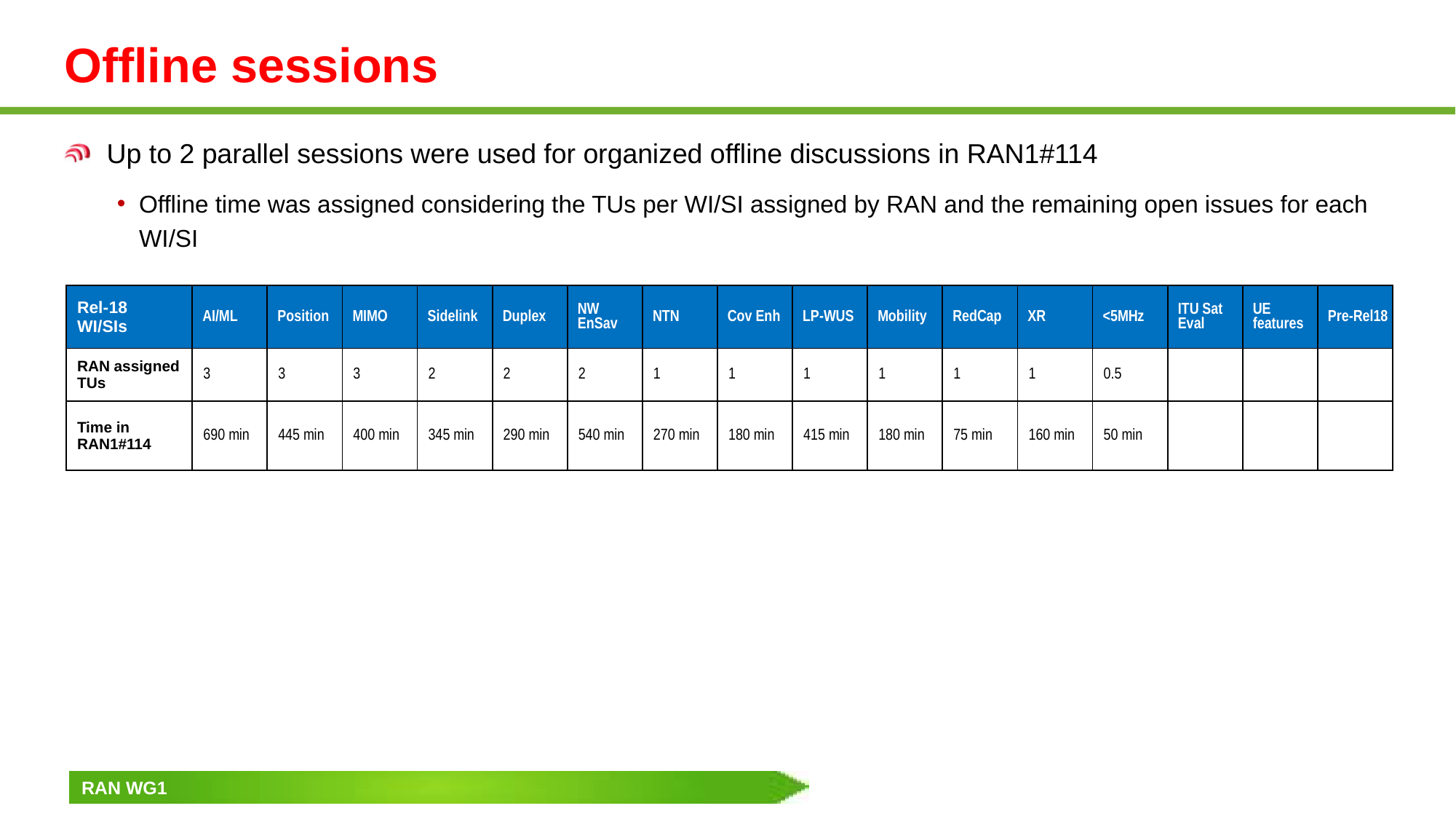

# Offline sessions
Up to 2 parallel sessions were used for organized offline discussions in RAN1#114
Offline time was assigned considering the TUs per WI/SI assigned by RAN and the remaining open issues for each WI/SI

| Rel-18 WI/SIs | AI/ML | Position | MIMO | Sidelink | Duplex | NW EnSav | NTN | Cov Enh | LP-WUS | Mobility | RedCap | XR | <5MHz | ITU Sat Eval | UE features | Pre-Rel18 |
| --- | --- | --- | --- | --- | --- | --- | --- | --- | --- | --- | --- | --- | --- | --- | --- | --- |
| RAN assigned TUs | 3 | 3 | 3 | 2 | 2 | 2 | 1 | 1 | 1 | 1 | 1 | 1 | 0.5 |  |  |  |
| Time in RAN1#114 | 690 min | 445 min | 400 min | 345 min | 290 min | 540 min | 270 min | 180 min | 415 min | 180 min | 75 min | 160 min | 50 min |  |  |  |